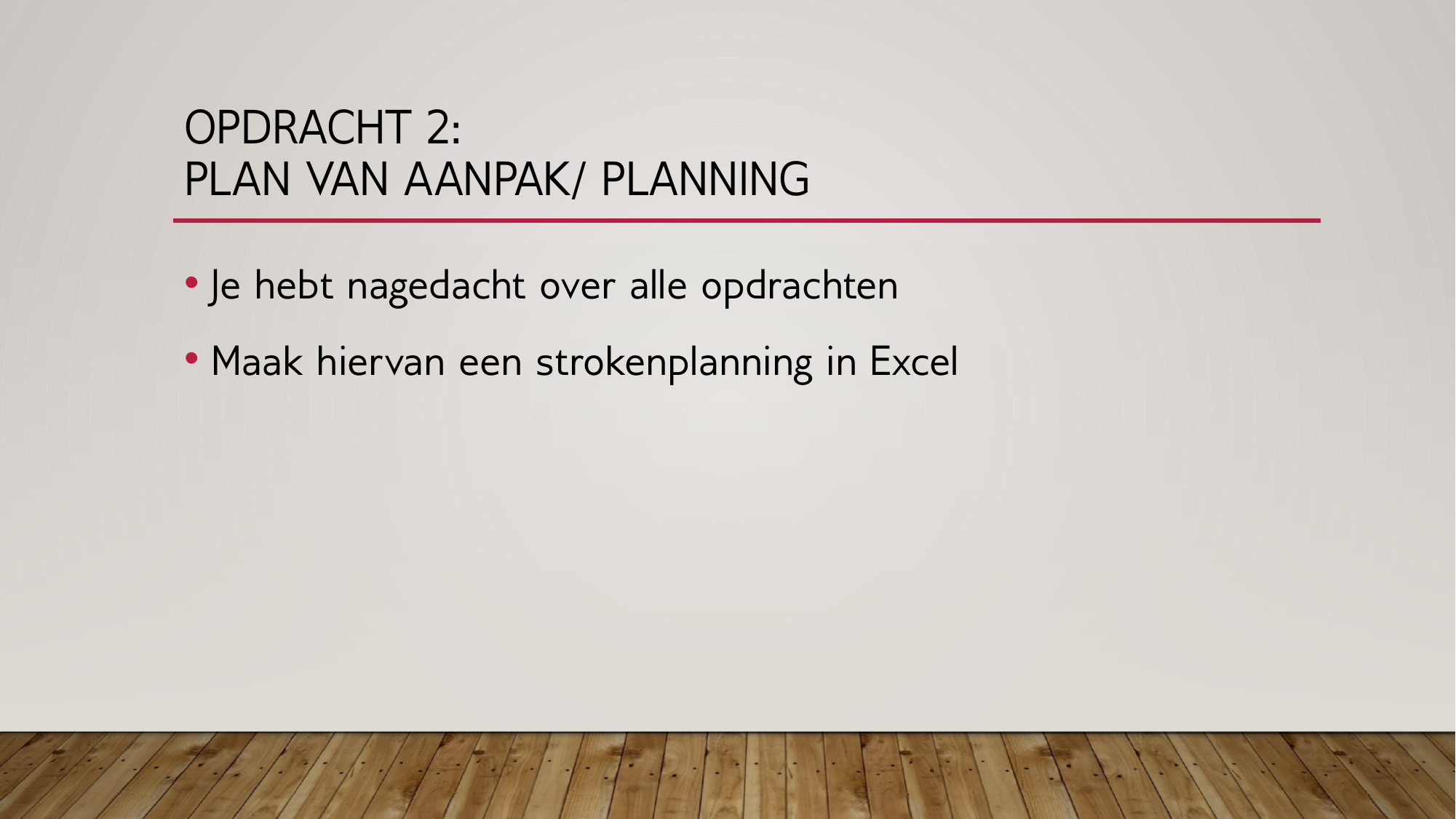

# opdracht 2: Plan van aanpak/ planning
Je hebt nagedacht over alle opdrachten
Maak hiervan een strokenplanning in Excel